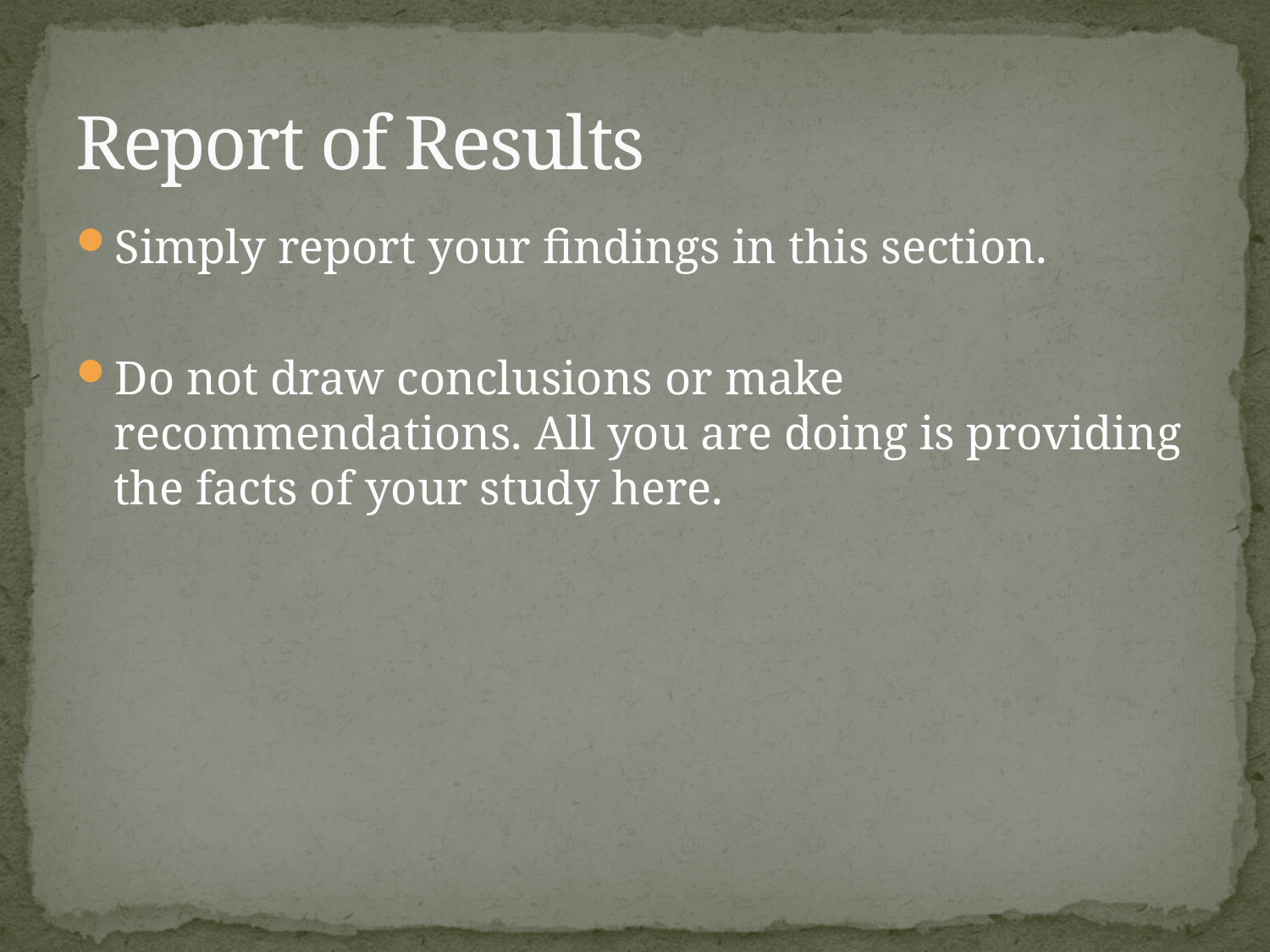

# Report of Results
Simply report your findings in this section.

Do not draw conclusions or make recommendations. All you are doing is providing the facts of your study here.